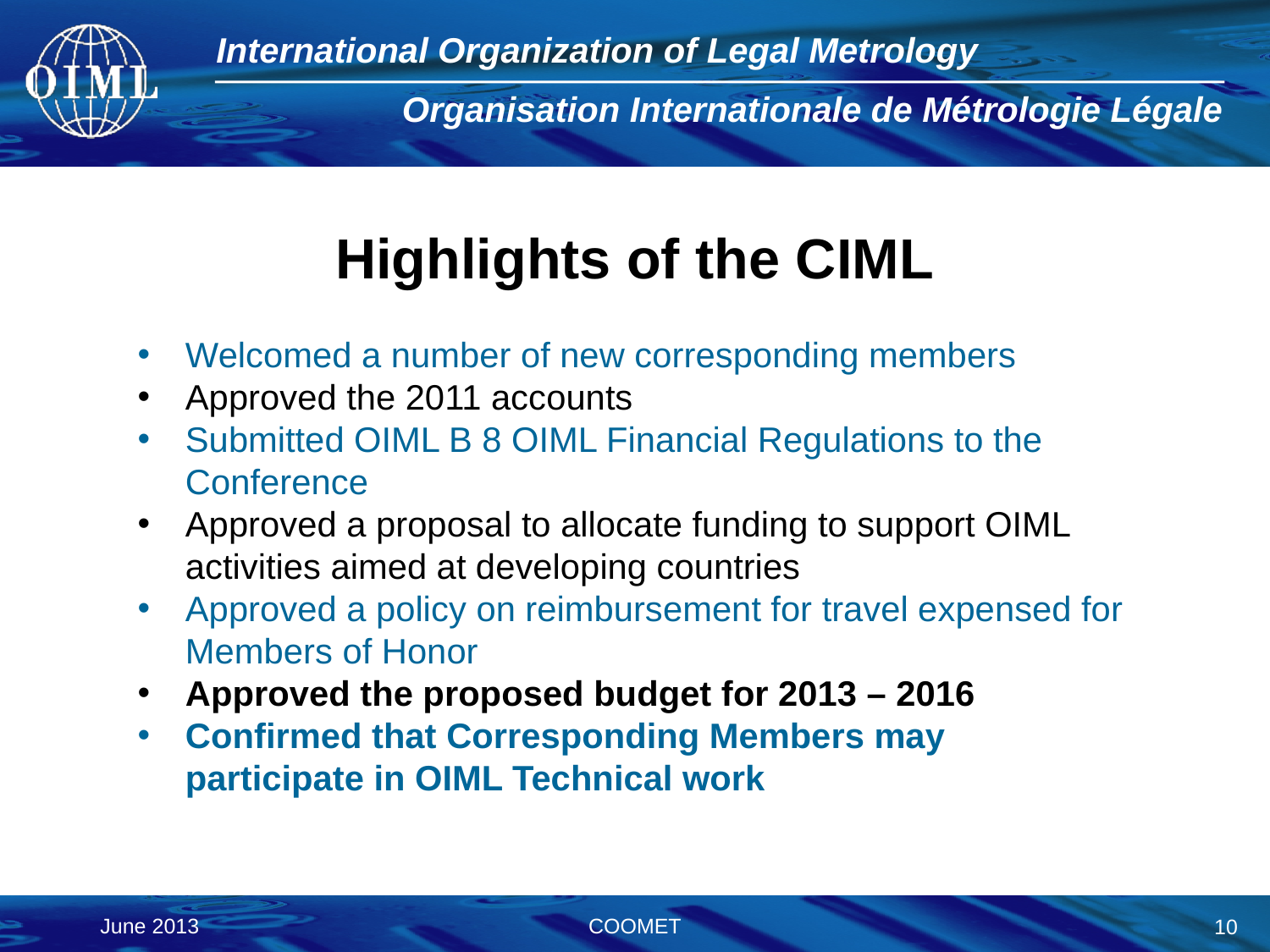

Highlights of the CIML

Welcomed a number of new corresponding members
Approved the 2011 accounts
Submitted OIML B 8 OIML Financial Regulations to the Conference
Approved a proposal to allocate funding to support OIML activities aimed at developing countries
Approved a policy on reimbursement for travel expensed for Members of Honor
Approved the proposed budget for 2013 – 2016
Confirmed that Corresponding Members may participate in OIML Technical work

COOMET
June 2013
10